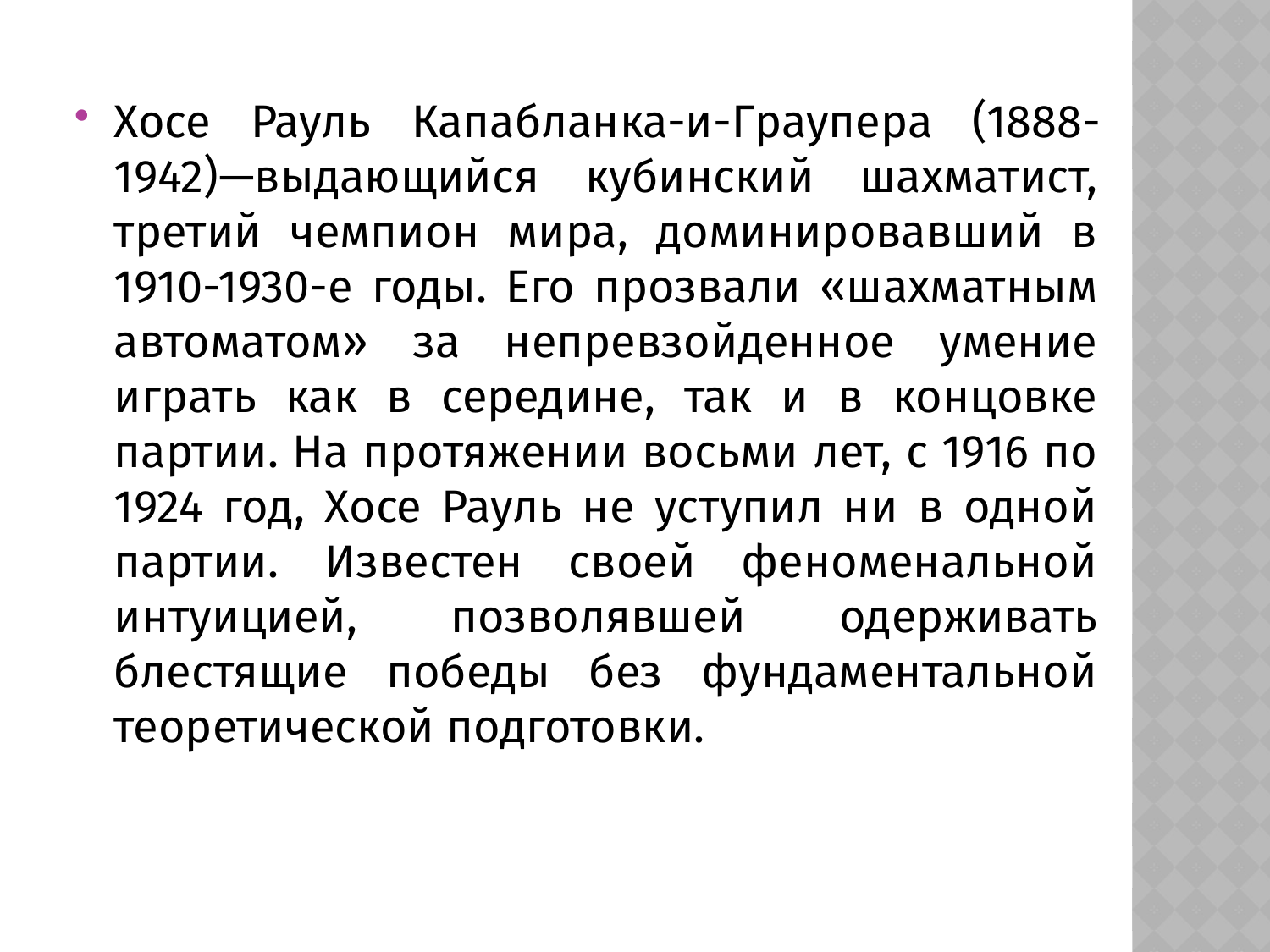

Хосе Рауль Капабланка-и-Граупера (1888-1942)—выдающийся кубинский шахматист, третий чемпион мира, доминировавший в 1910-1930-е годы. Его прозвали «шахматным автоматом» за непревзойденное умение играть как в середине, так и в концовке партии. На протяжении восьми лет, с 1916 по 1924 год, Хосе Рауль не уступил ни в одной партии. Известен своей феноменальной интуицией, позволявшей одерживать блестящие победы без фундаментальной теоретической подготовки.